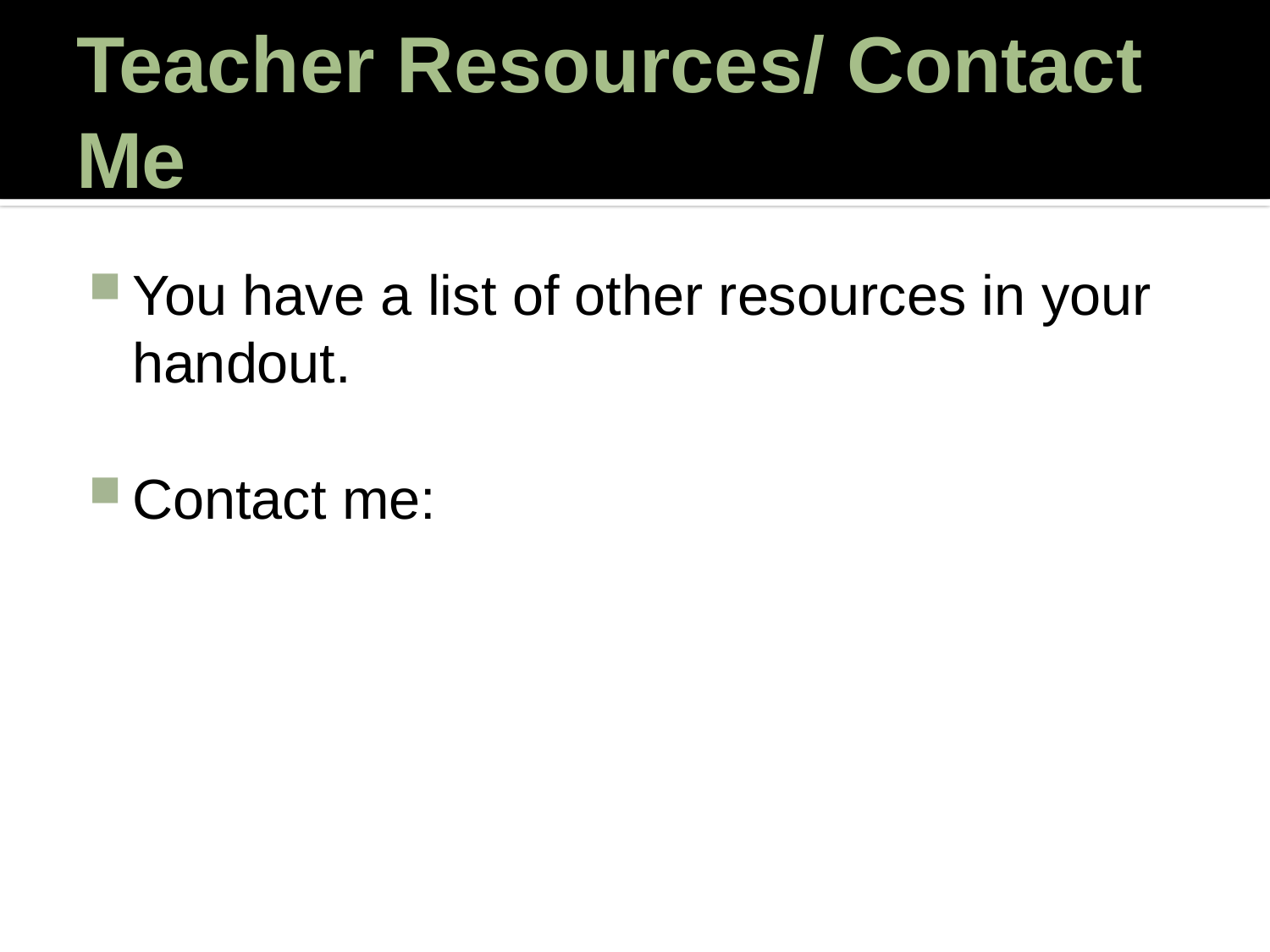

# Teacher Resources/ Contact Me
You have a list of other resources in your handout.

Contact me: